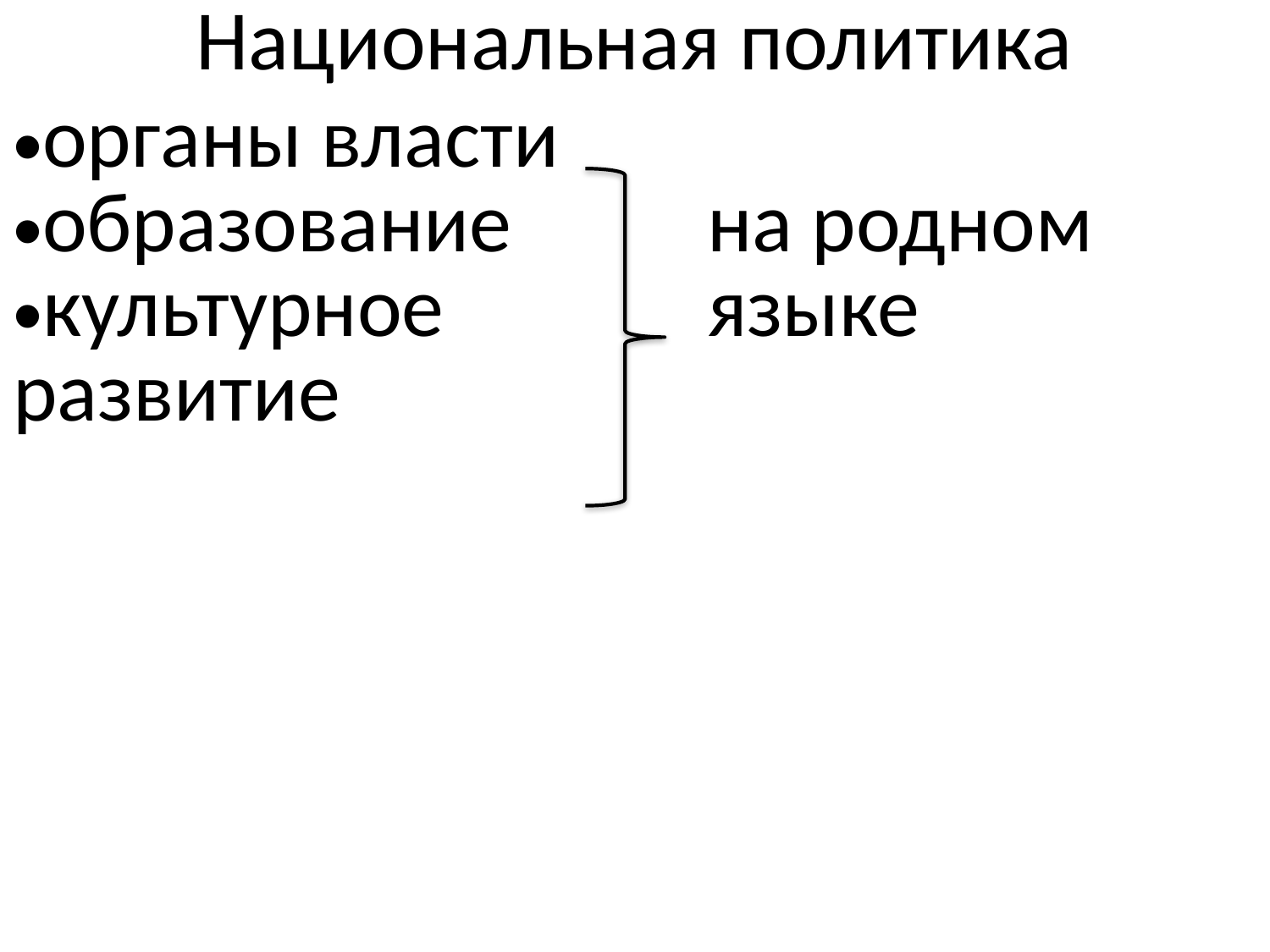

| Национальная политика |  |
| --- | --- |
| органы власти образование культурное развитие | на родном языке |